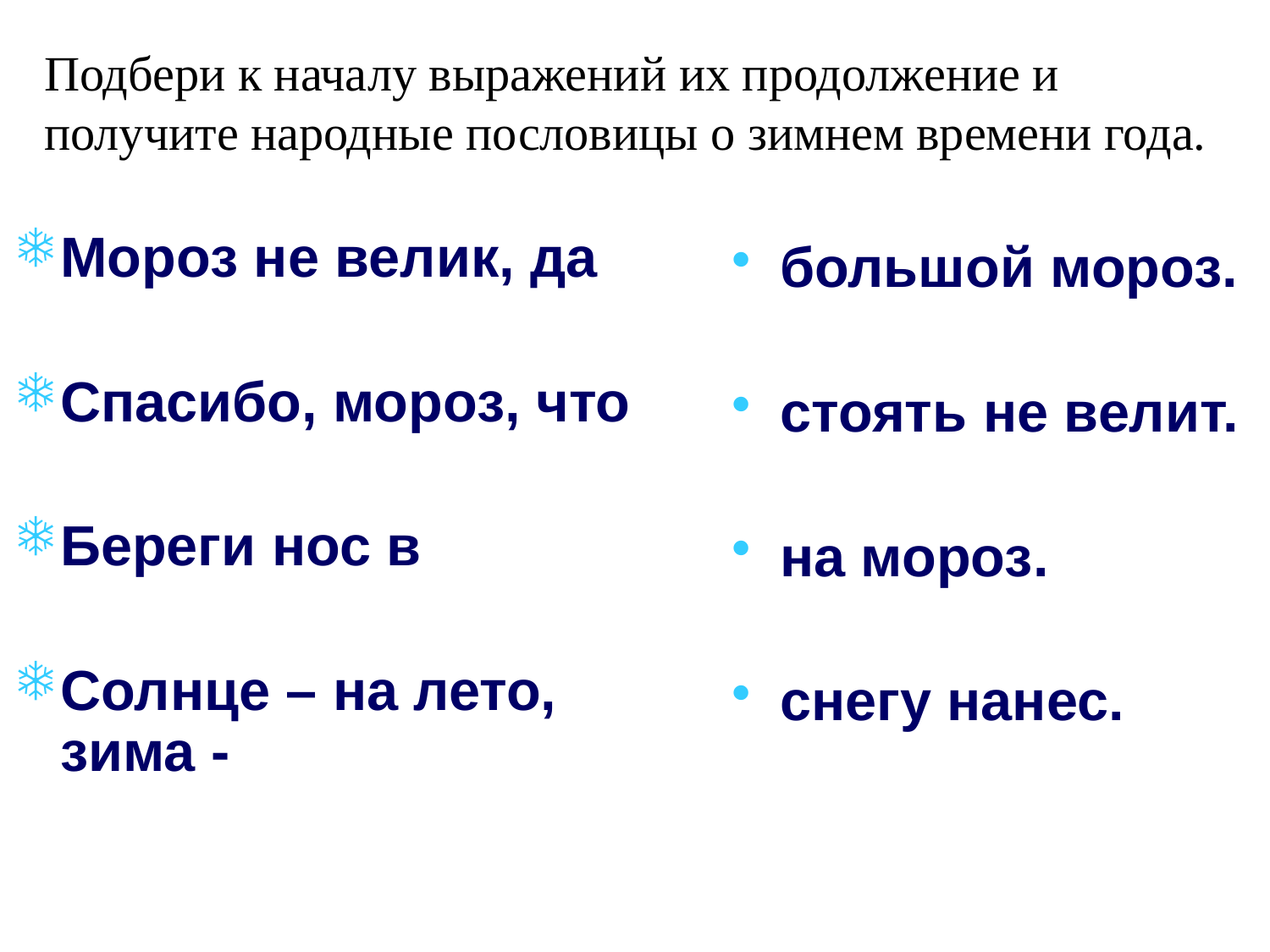

# Подбери к началу выражений их продолжение и получите народные пословицы о зимнем времени года.
Мороз не велик, да

Спасибо, мороз, что

Береги нос в

Солнце – на лето, зима -
большой мороз.

стоять не велит.

на мороз.

снегу нанес.